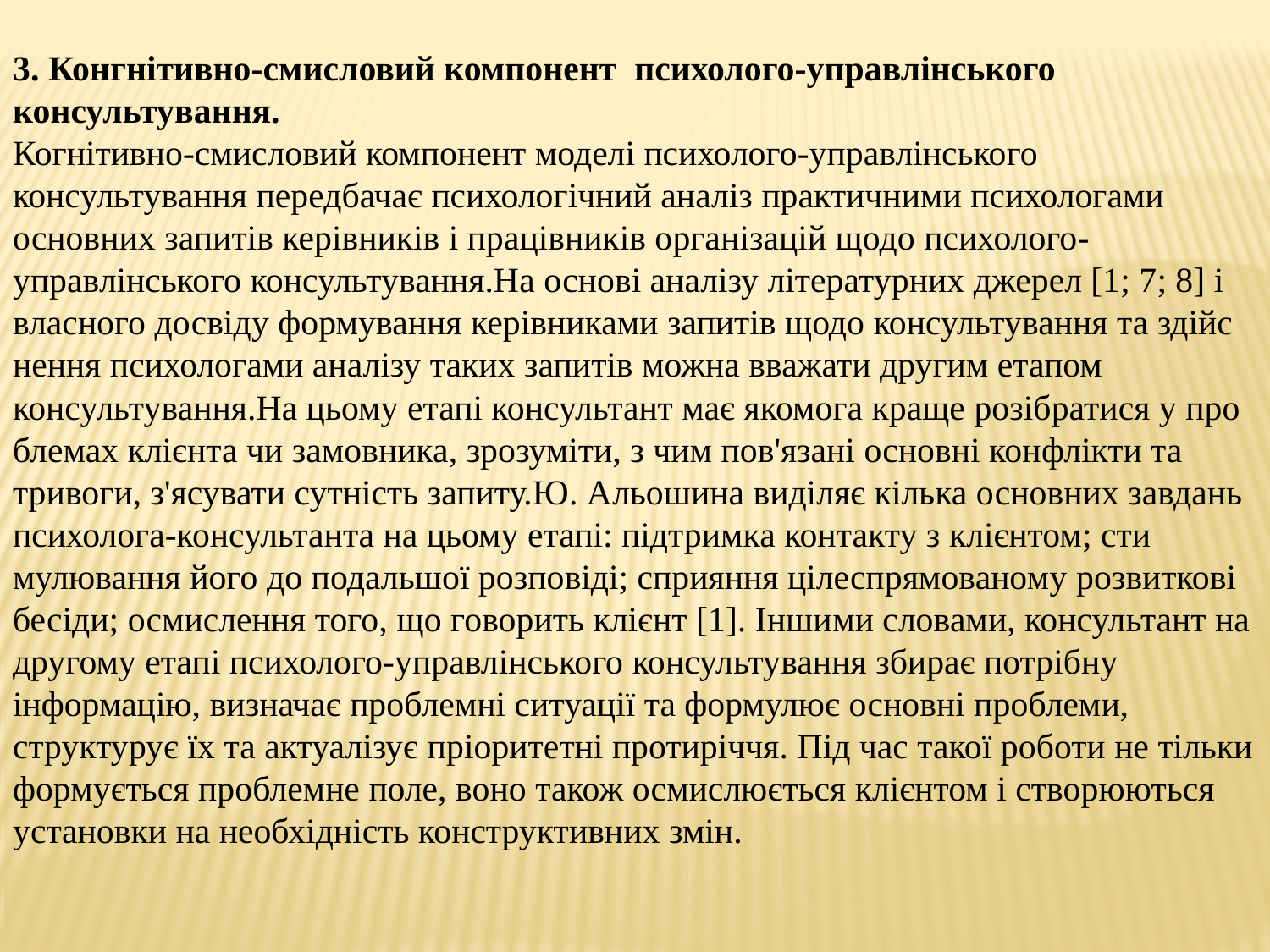

3. Конгнітивно-смисловий компонент  психолого-управлінського консультування.
Когнітивно-смисловий компонент моделі психолого-управлінського консультування передбачає психологічний аналіз прак­тичними психологами основних запитів керівників і працівників орга­нізацій щодо психолого-управлінського консультування.На основі аналізу літературних джерел [1; 7; 8] і власного досві­ду формування керівниками запитів щодо консультування та здійс­нення психологами аналізу таких запитів можна вважати другим ета­пом консультування.На цьому етапі консультант має якомога краще розібратися у про­блемах клієнта чи замовника, зрозуміти, з чим пов'язані основні кон­флікти та тривоги, з'ясувати сутність запиту.Ю. Альошина виділяє кілька основних завдань психолога-консультанта на цьому етапі: підтримка контакту з клієнтом; сти­мулювання його до подальшої розповіді; сприяння цілеспрямовано­му розвиткові бесіди; осмислення того, що говорить клієнт [1]. Інши­ми словами, консультант на другому етапі психолого-управлінського консультування збирає потрібну інформацію, визначає проблемні си­туації та формулює основні проблеми, структурує їх та актуалізує пріоритетні протиріччя. Під час такої роботи не тільки формується проблемне поле, воно також осмислюється клієнтом і створюються установки на необхідність конструктивних змін.